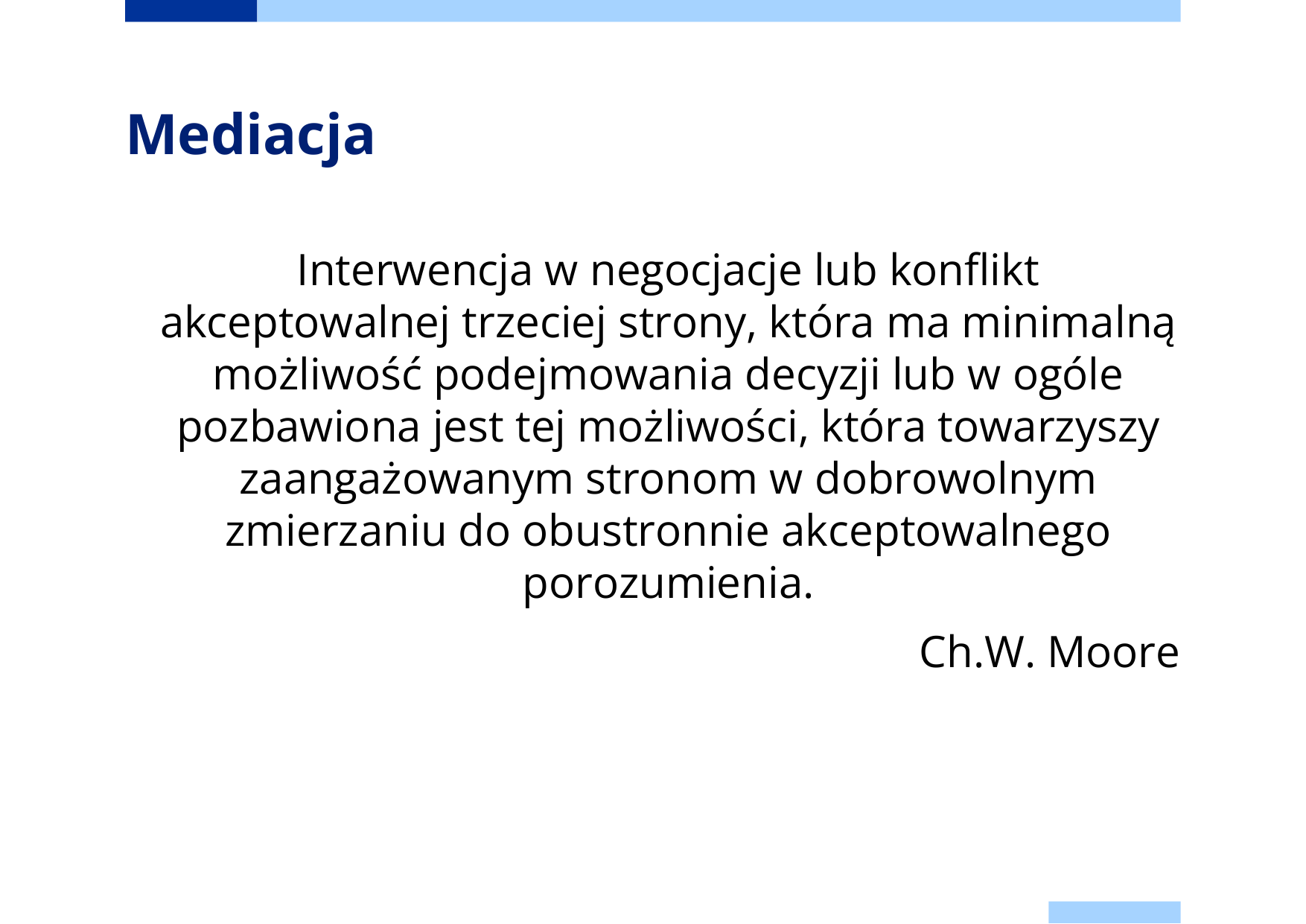

# Mediacja
	Interwencja w negocjacje lub konflikt akceptowalnej trzeciej strony, która ma minimalną możliwość podejmowania decyzji lub w ogóle pozbawiona jest tej możliwości, która towarzyszy zaangażowanym stronom w dobrowolnym zmierzaniu do obustronnie akceptowalnego porozumienia.
Ch.W. Moore